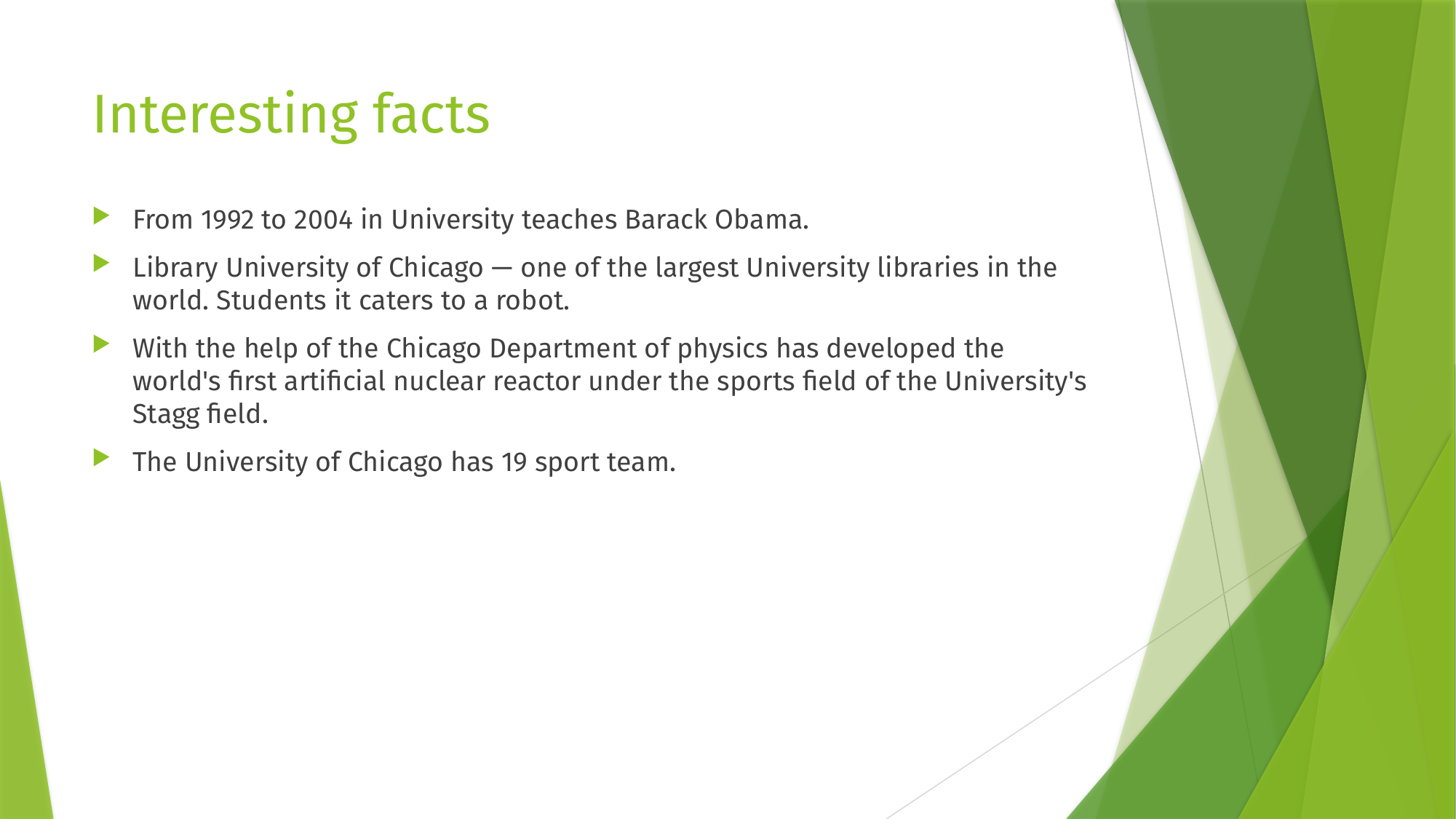

# Interesting facts
From 1992 to 2004 in University teaches Barack Obama.
Library University of Chicago — one of the largest University libraries in the world. Students it caters to a robot.
With the help of the Chicago Department of physics has developed the world's first artificial nuclear reactor under the sports field of the University's Stagg field.
The University of Chicago has 19 sport team.